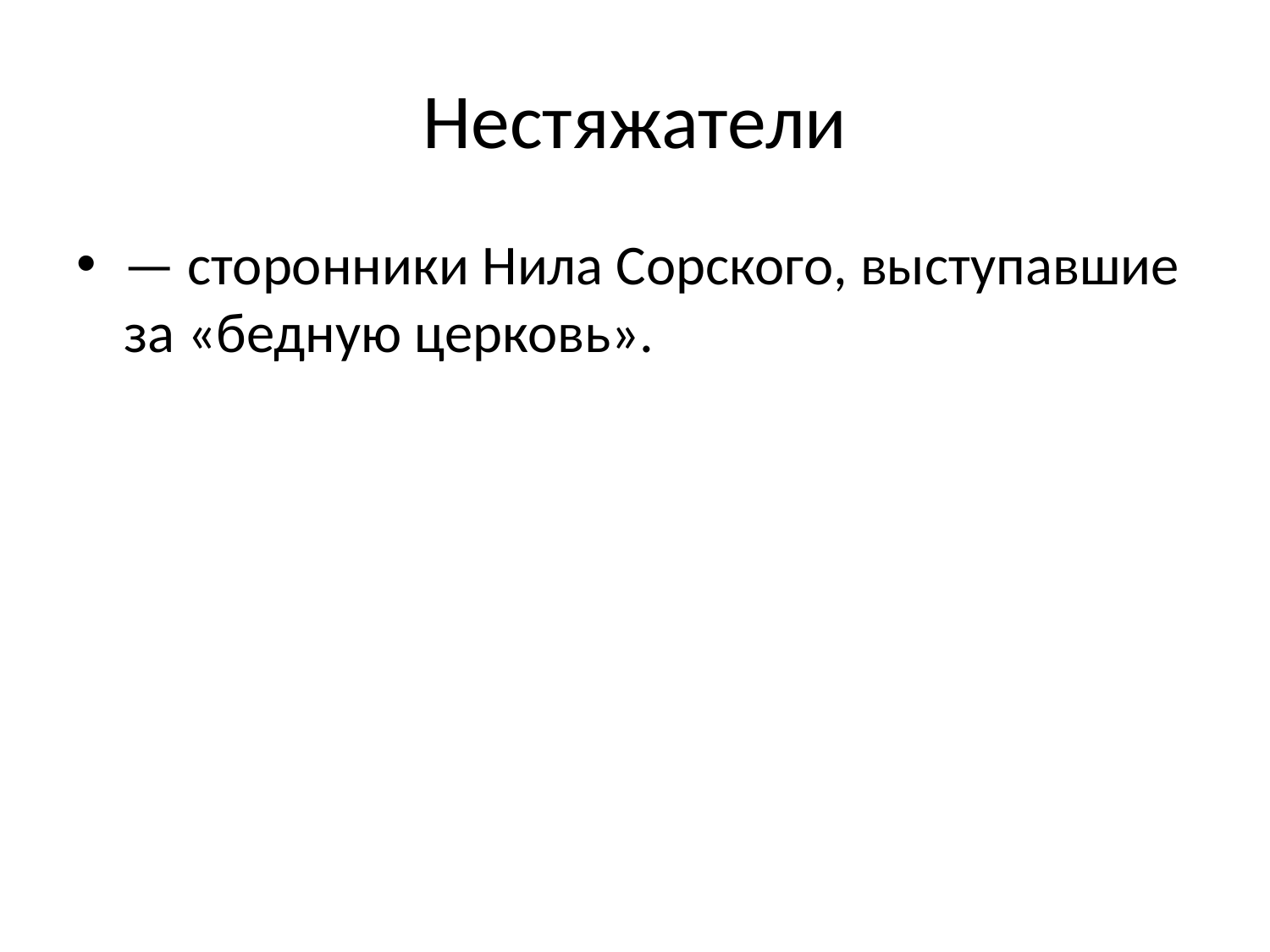

# Нестяжатели
— сторонники Нила Сорского, выступавшие за «бедную церковь».